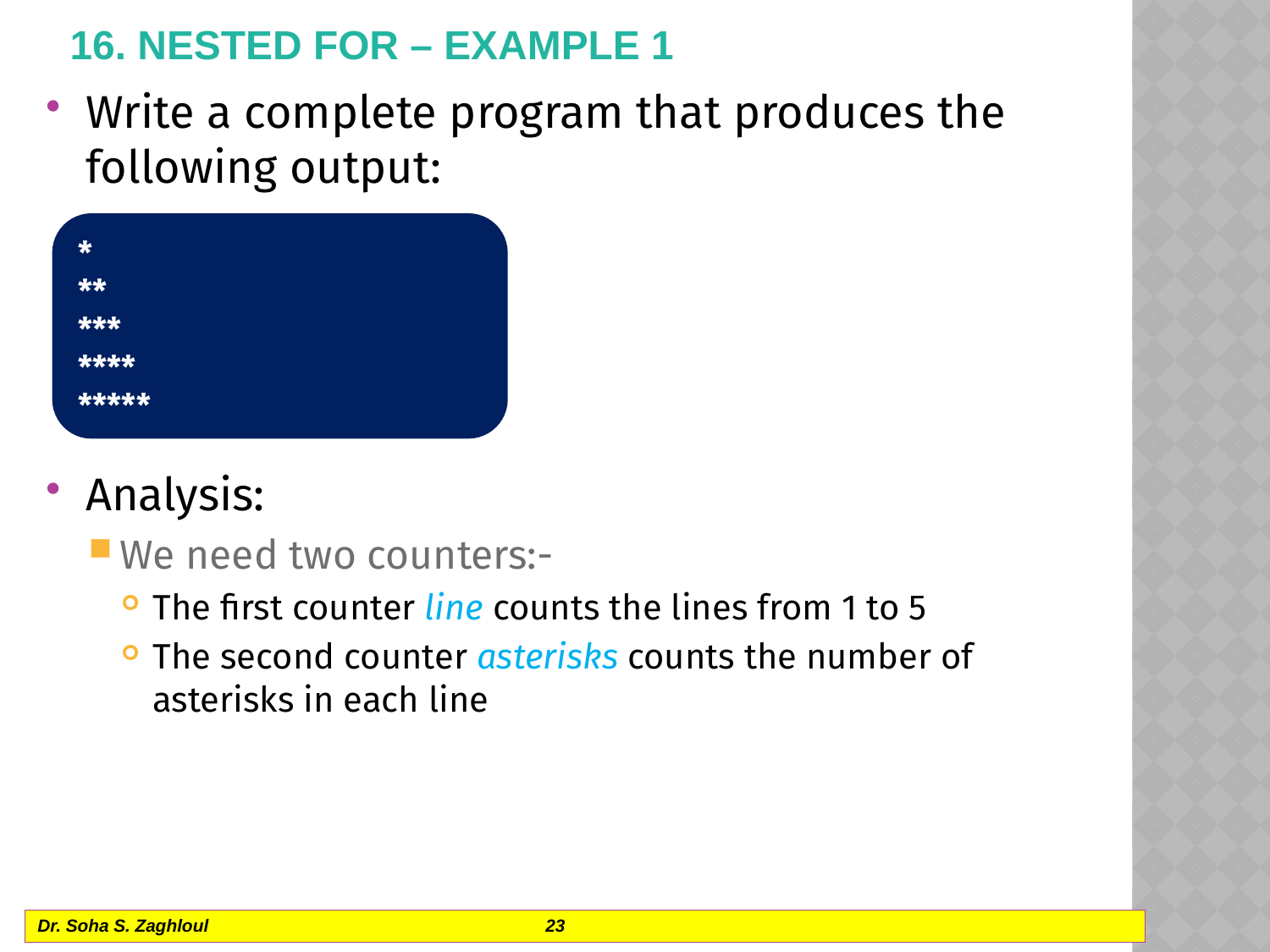

# 16. Nested for – example 1
Write a complete program that produces the following output:

Analysis:
We need two counters:-
The first counter line counts the lines from 1 to 5
The second counter asterisks counts the number of asterisks in each line

*
**
***
****
*****
Dr. Soha S. Zaghloul			23